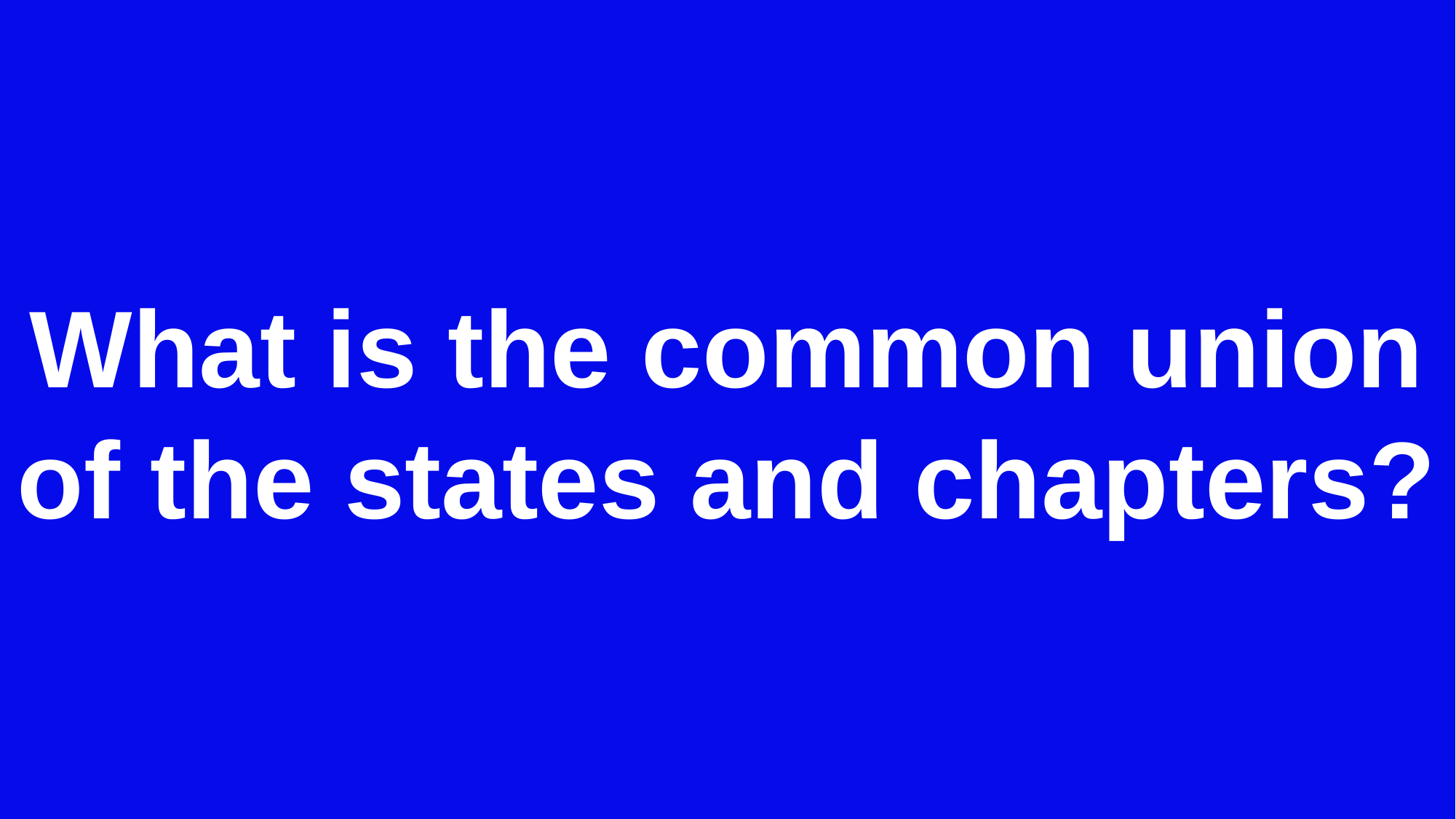

What is the common union of the states and chapters?